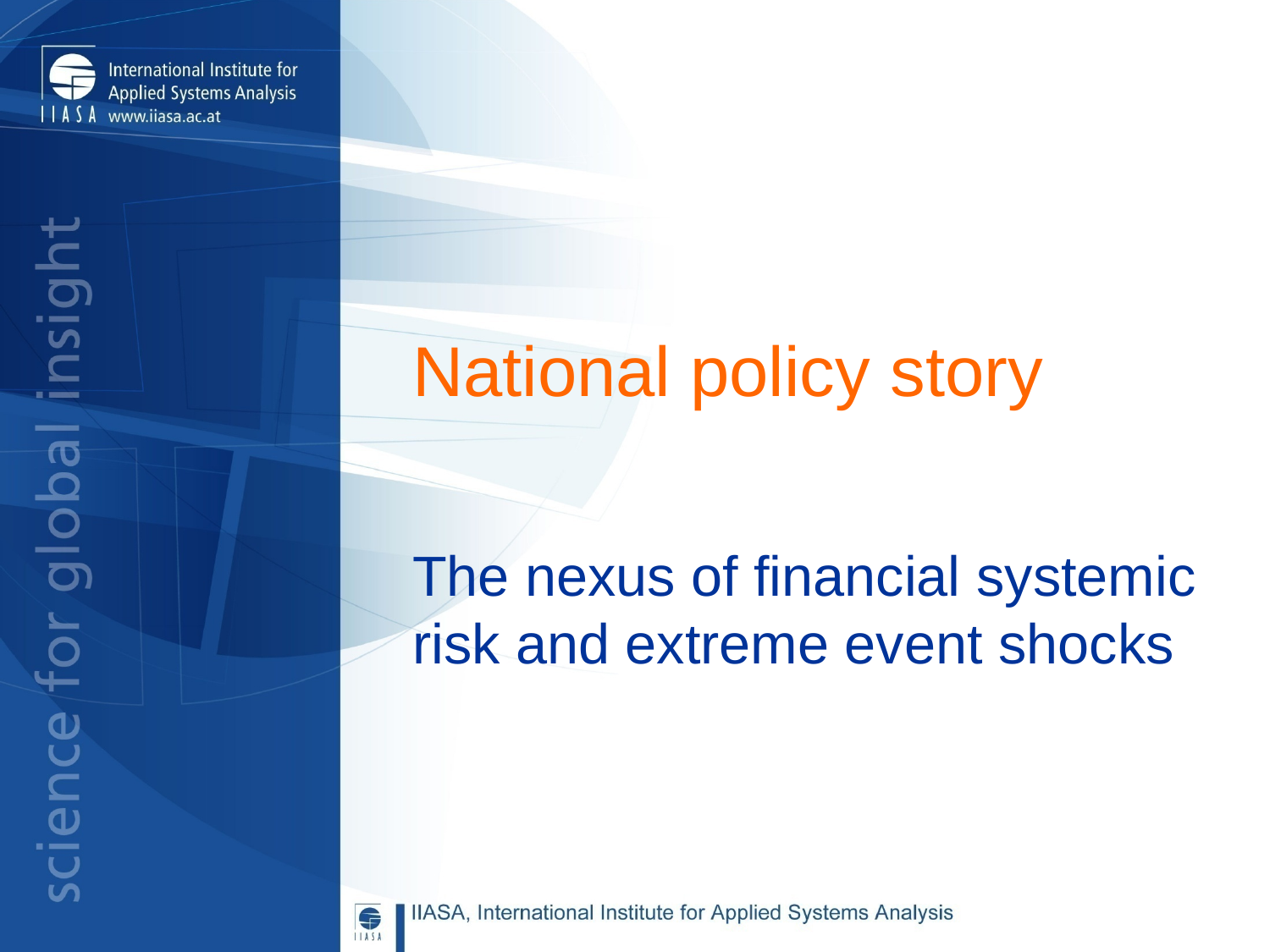

# National policy story
The nexus of financial systemic risk and extreme event shocks